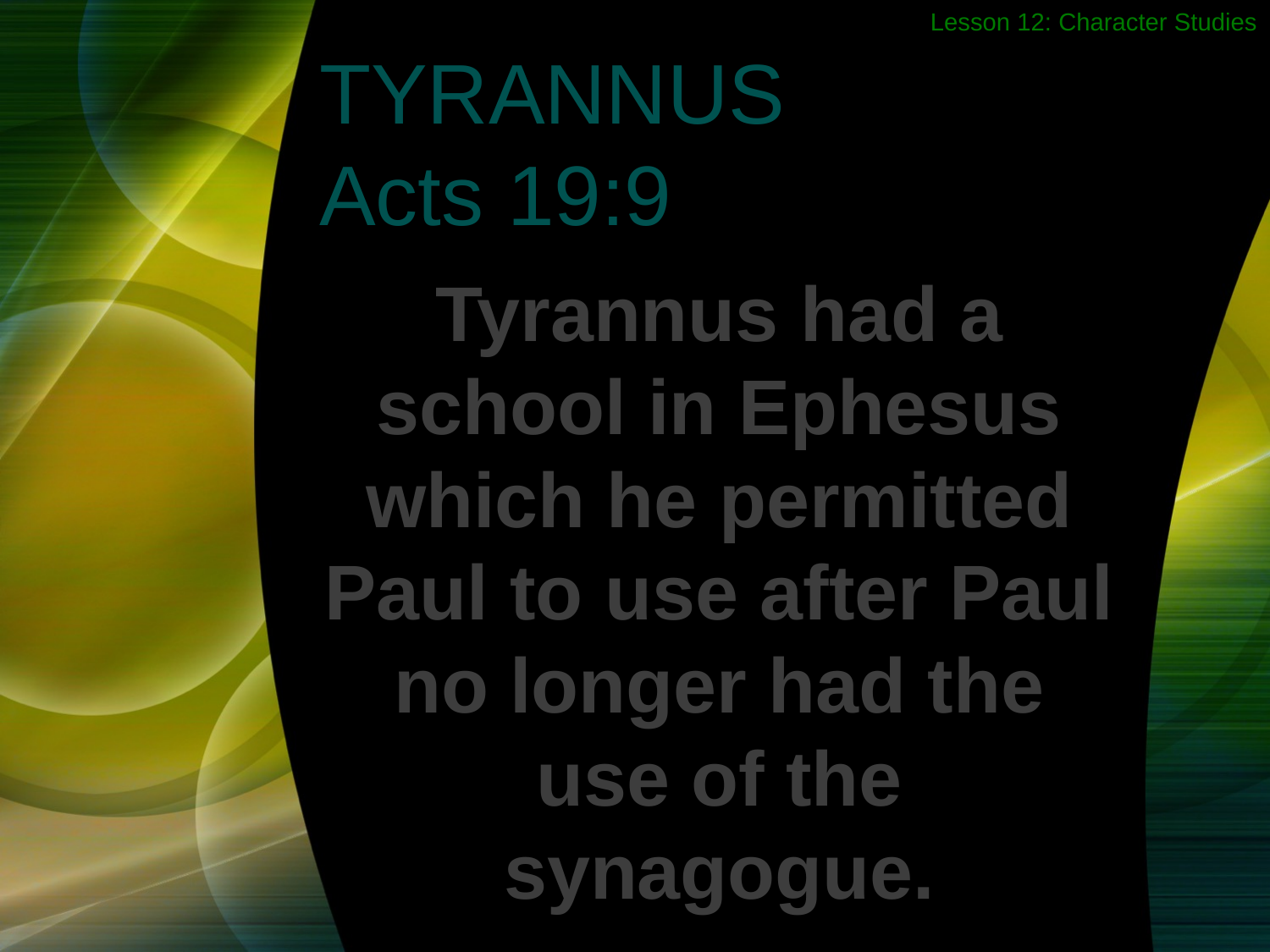

Lesson 12: Character Studies
TYRANNUS
Acts 19:9
Tyrannus had a school in Ephesus which he permitted Paul to use after Paul no longer had the use of the synagogue.